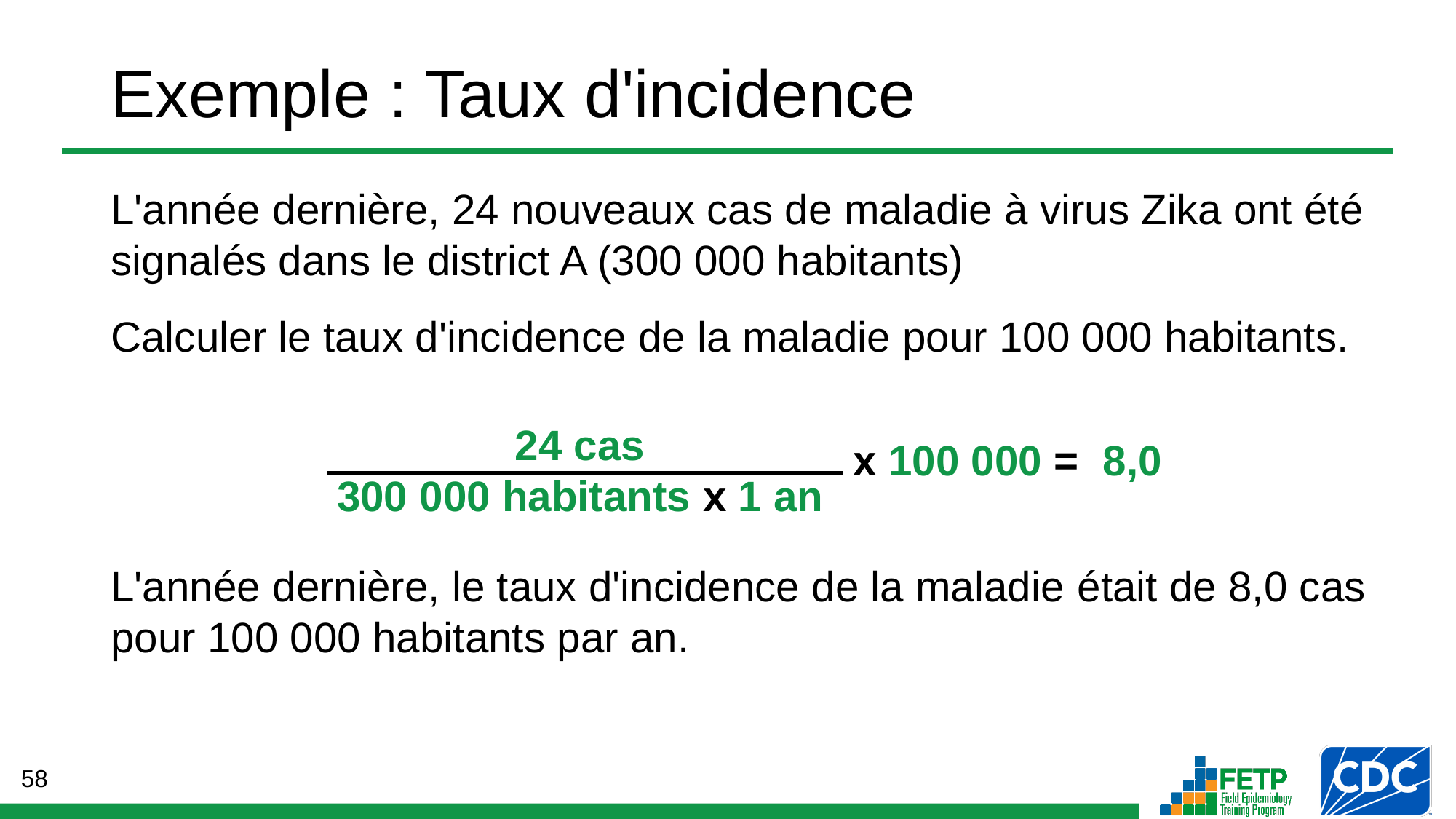

# Exemple : Taux d'incidence
L'année dernière, 24 nouveaux cas de maladie à virus Zika ont été signalés dans le district A (300 000 habitants)
Calculer le taux d'incidence de la maladie pour 100 000 habitants.

L'année dernière, le taux d'incidence de la maladie était de 8,0 cas pour 100 000 habitants par an.

24 cas
300 000 habitants x 1 an
x 100 000 =
8,0